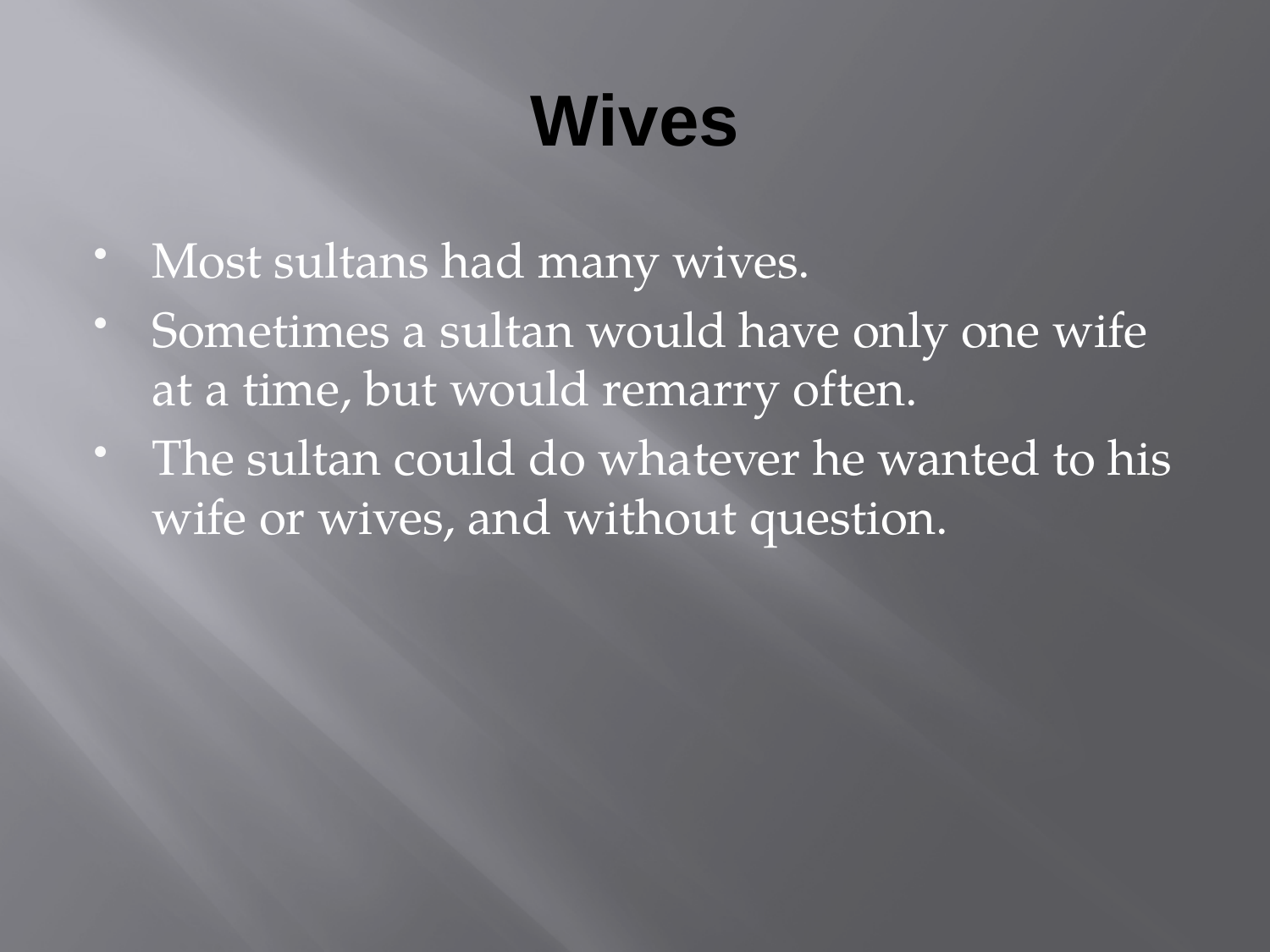

# Wives
Most sultans had many wives.
Sometimes a sultan would have only one wife at a time, but would remarry often.
The sultan could do whatever he wanted to his wife or wives, and without question.